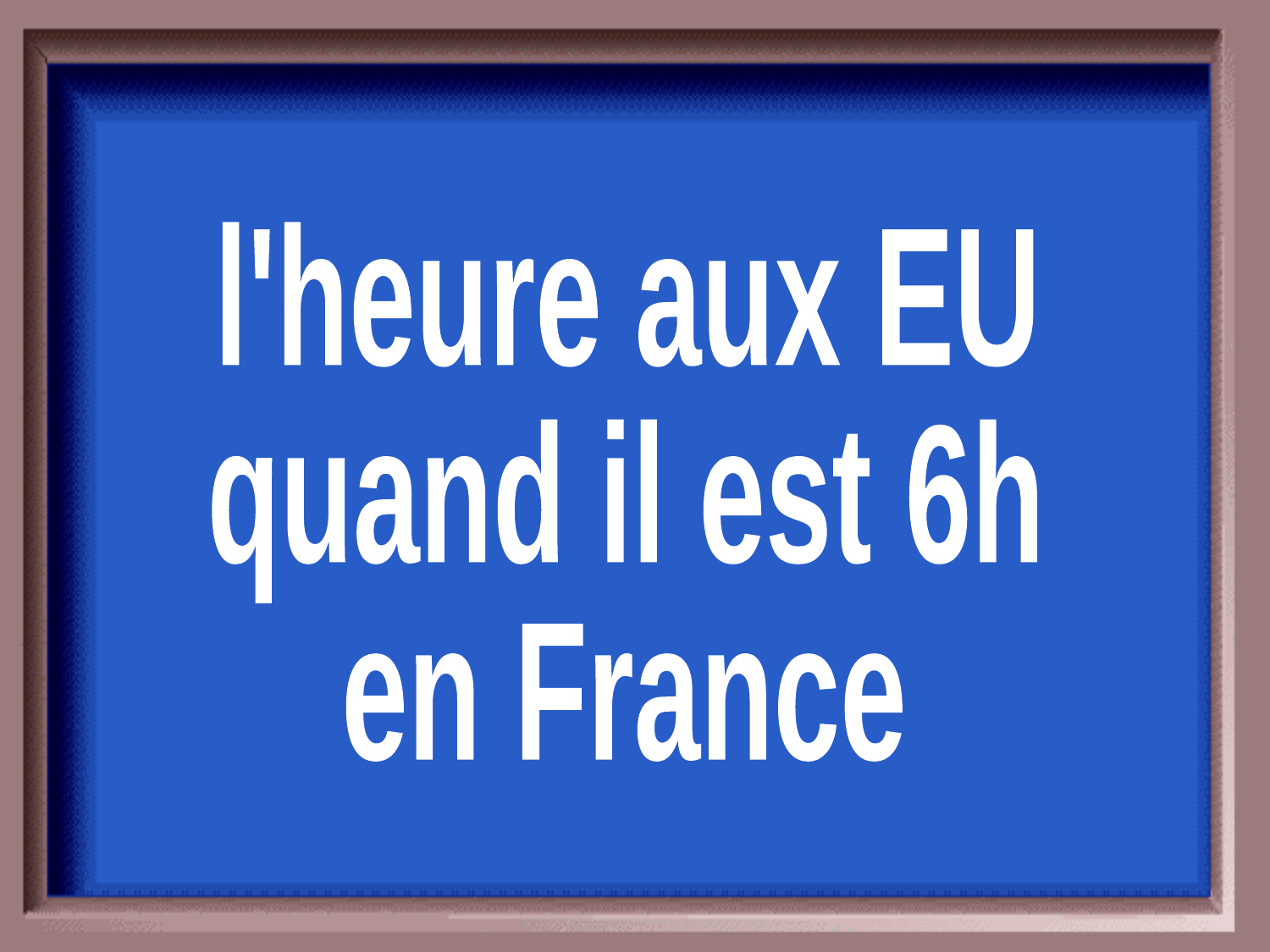

l'heure aux EU
quand il est 6h
en France